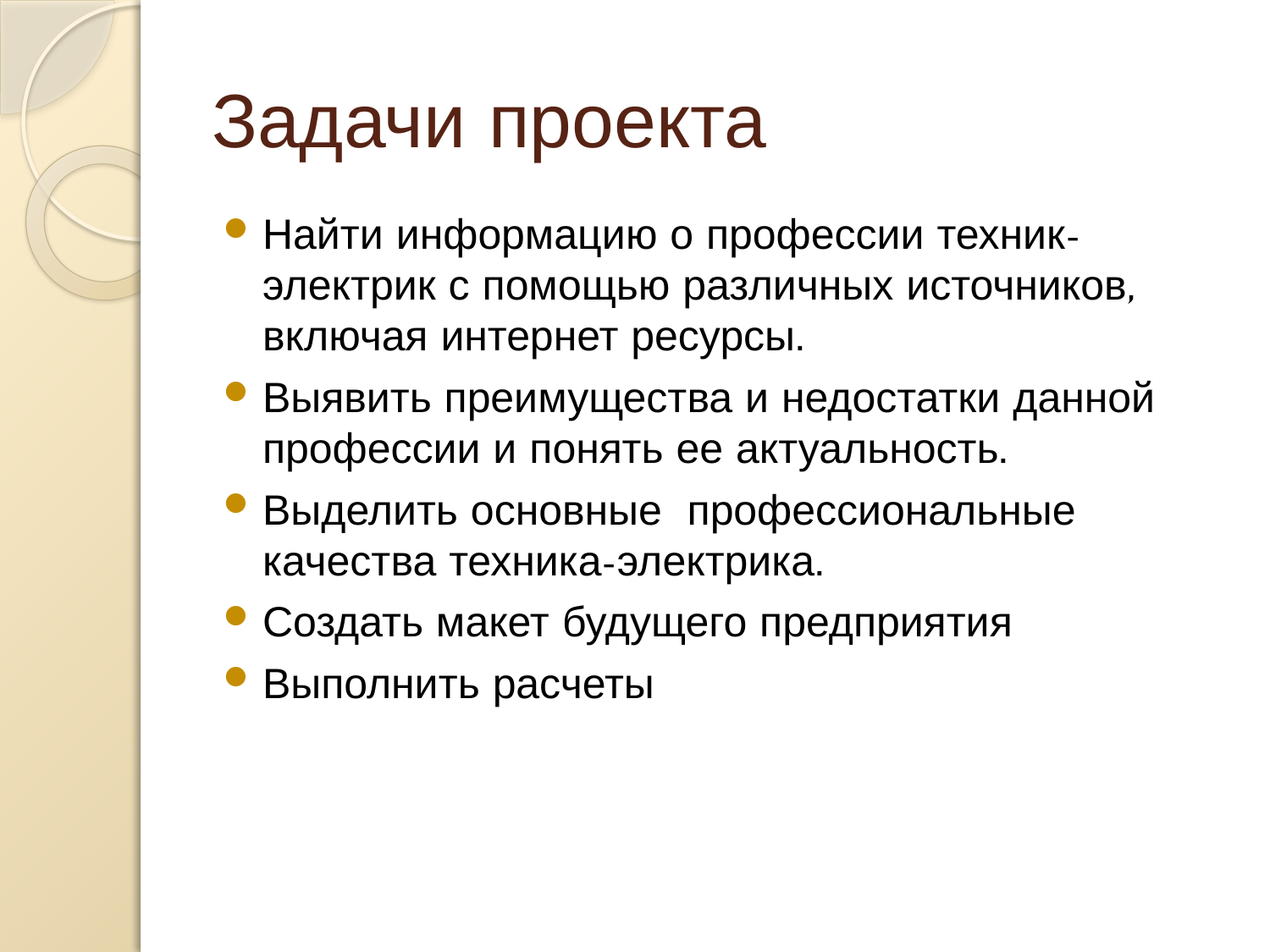

# Задачи проекта
Найти информацию о профессии техник-электрик с помощью различных источников, включая интернет ресурсы.
Выявить преимущества и недостатки данной профессии и понять ее актуальность.
Выделить основные  профессиональные качества техника-электрика.
Создать макет будущего предприятия
Выполнить расчеты